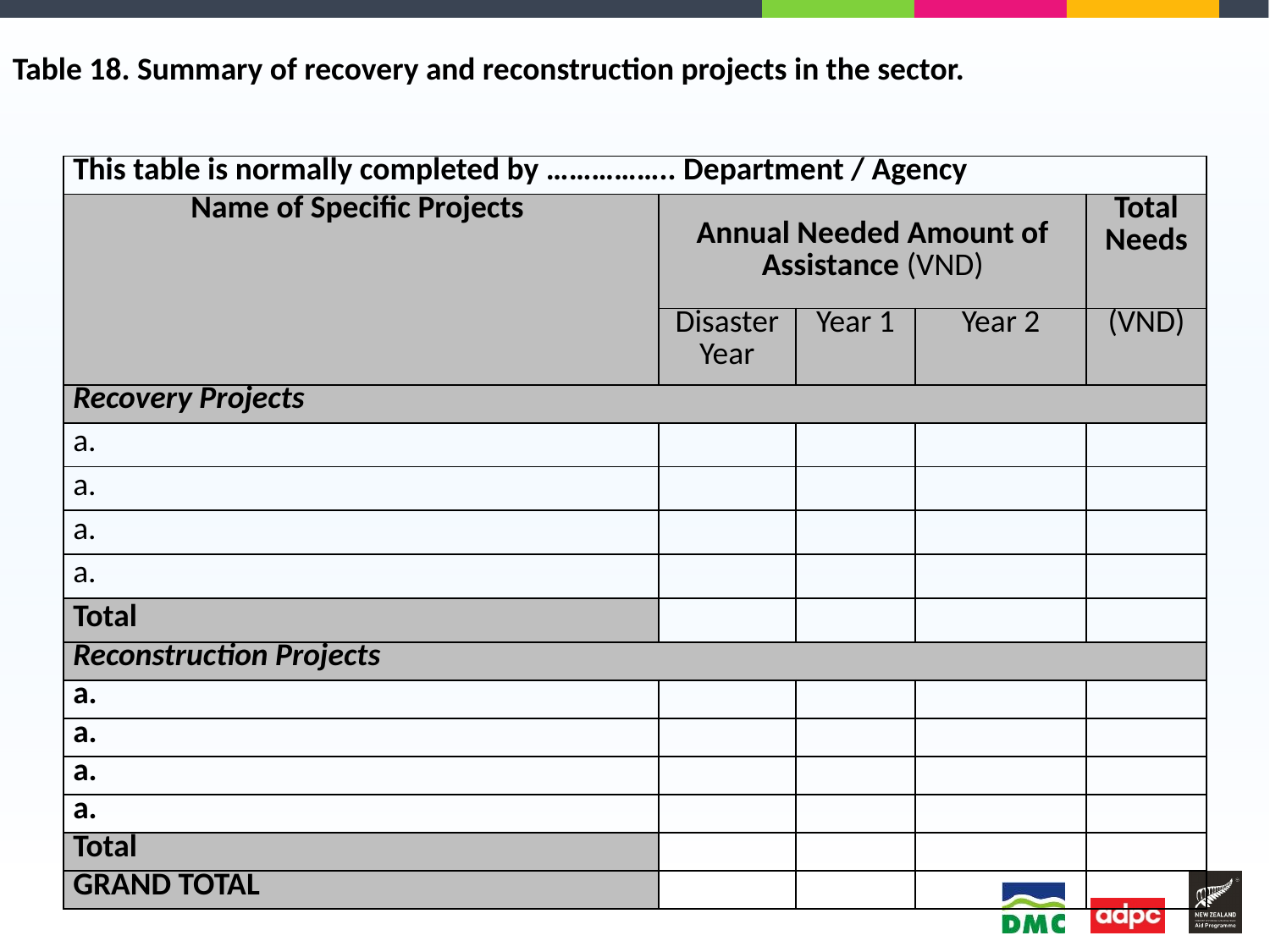

Table 18. Summary of recovery and reconstruction projects in the sector.
| This table is normally completed by …………….. Department / Agency |  |  |  |  |
| --- | --- | --- | --- | --- |
| Name of Specific Projects | Annual Needed Amount of Assistance (VND) |  |  | Total Needs |
|  | Disaster Year | Year 1 | Year 2 | (VND) |
| Recovery Projects |  |  |  |  |
|  |  |  |  |  |
|  |  |  |  |  |
|  |  |  |  |  |
|  |  |  |  |  |
| Total |  |  |  |  |
| Reconstruction Projects |  |  |  |  |
|  |  |  |  |  |
|  |  |  |  |  |
|  |  |  |  |  |
|  |  |  |  |  |
| Total |  |  |  |  |
| GRAND TOTAL |  |  |  |  |